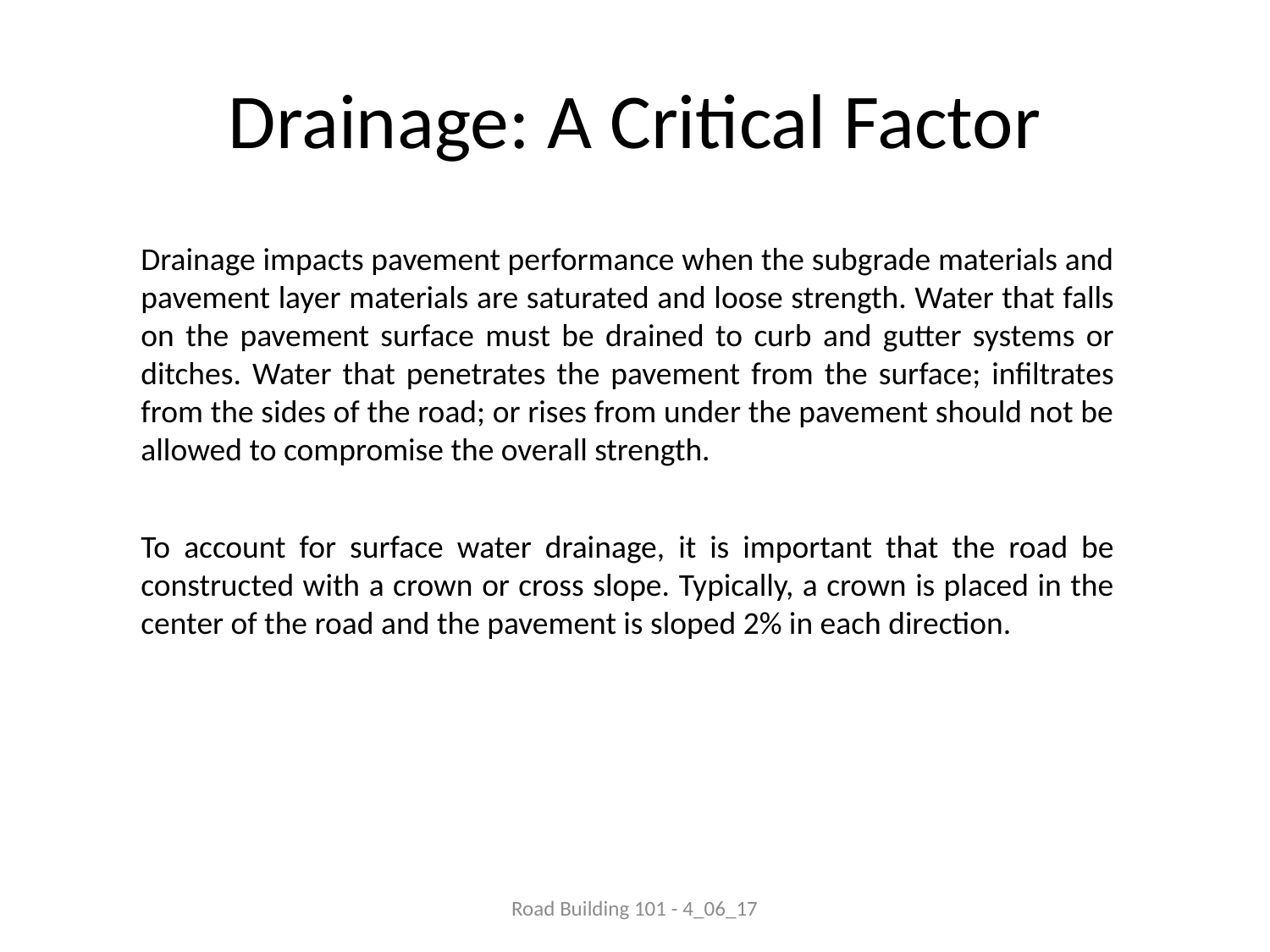

# Drainage: A Critical Factor
Drainage impacts pavement performance when the subgrade materials and pavement layer materials are saturated and loose strength. Water that falls on the pavement surface must be drained to curb and gutter systems or ditches. Water that penetrates the pavement from the surface; infiltrates from the sides of the road; or rises from under the pavement should not be allowed to compromise the overall strength.

To account for surface water drainage, it is important that the road be constructed with a crown or cross slope. Typically, a crown is placed in the center of the road and the pavement is sloped 2% in each direction.
Road Building 101 - 4_06_17